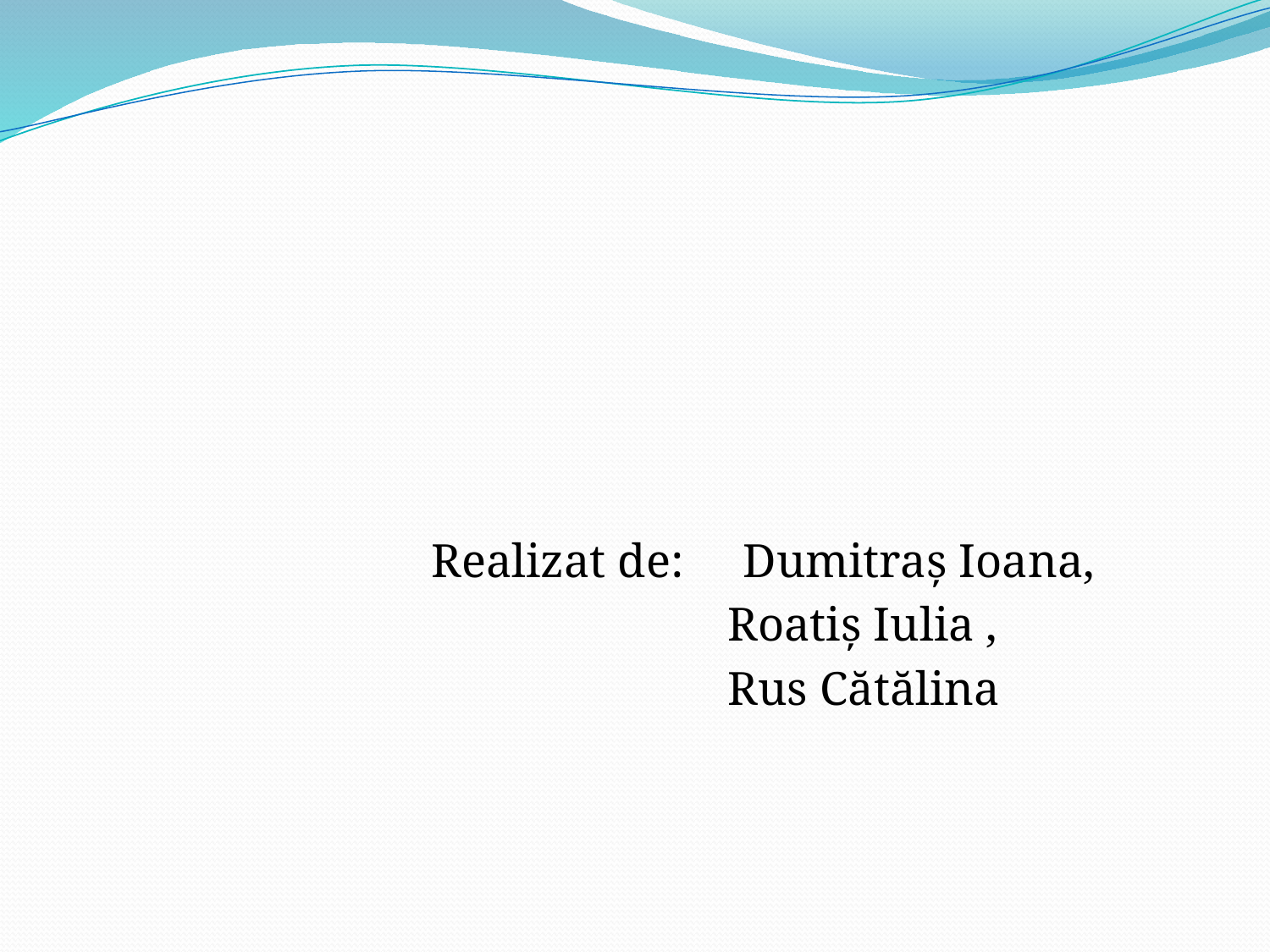

#

                              Realizat de:     Dumitraș Ioana,
                                                       Roatiș Iulia ,
                                                       Rus Cătălina